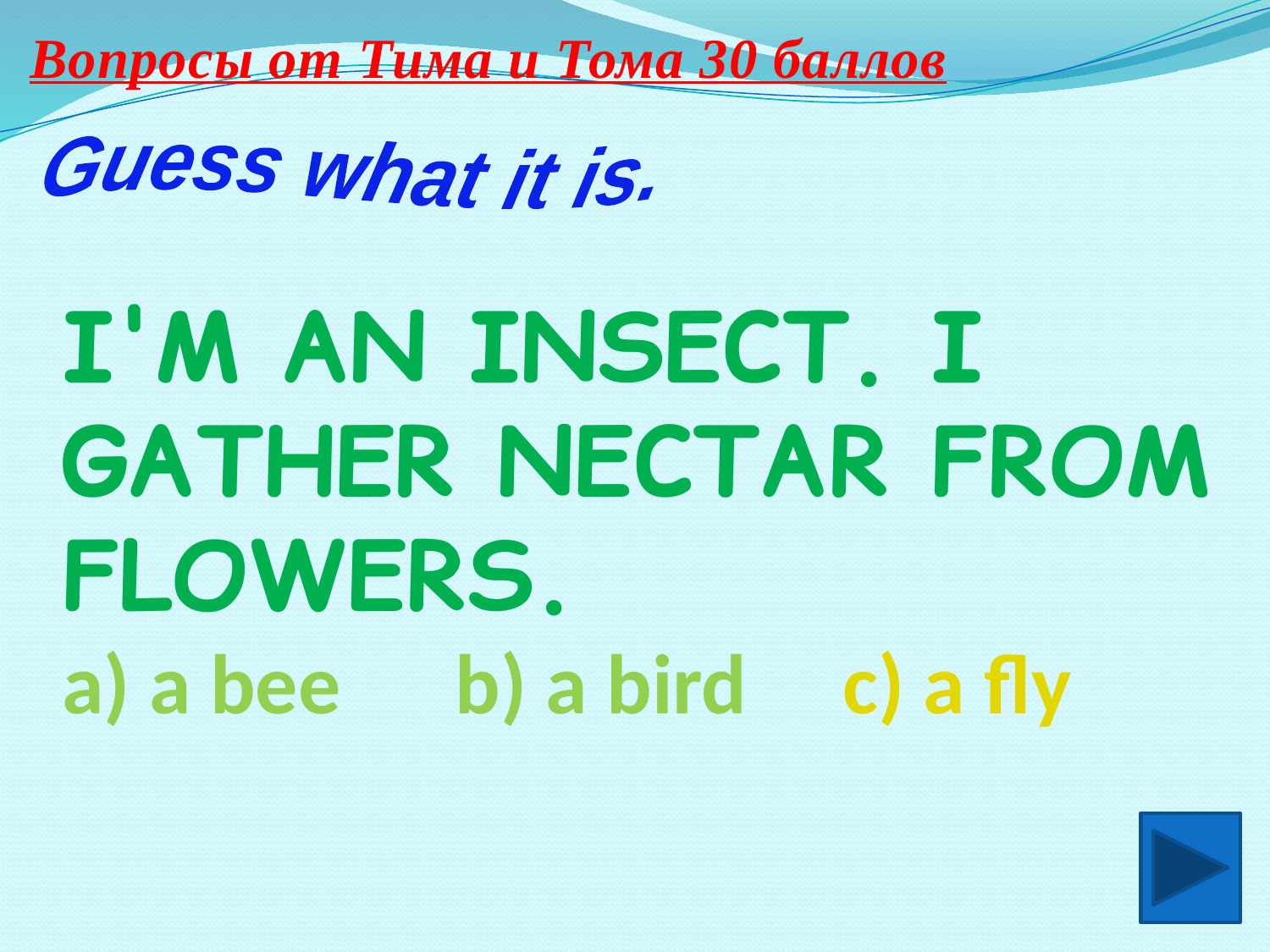

# Вопросы от Тима и Тома 30 баллов
Guess what it is.

I'm an insect. I gather nectar from flowers.
a) a bee      b) a bird     c) a fly